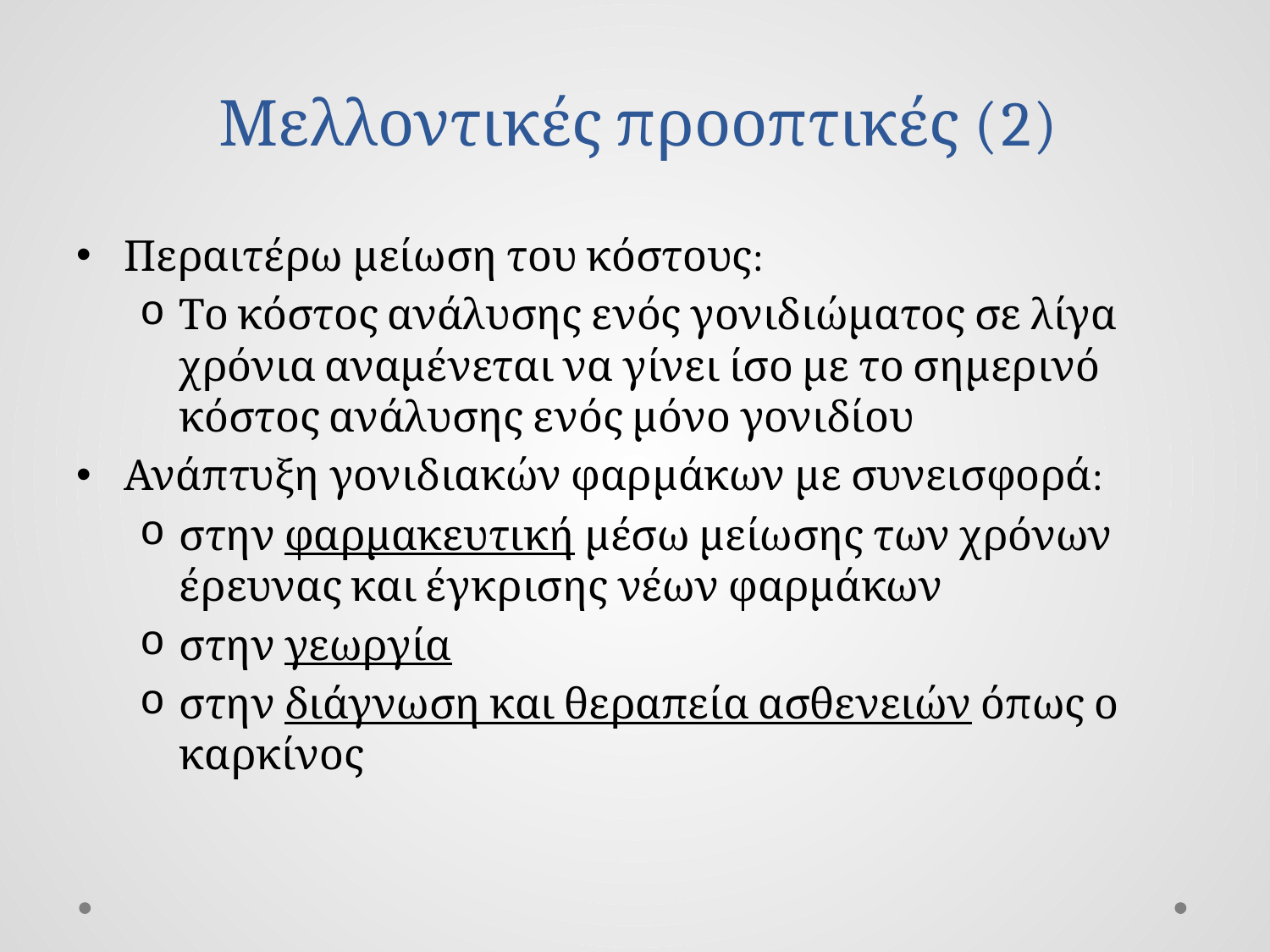

# Μελλοντικές προοπτικές (2)
Περαιτέρω μείωση του κόστους:
Το κόστος ανάλυσης ενός γονιδιώματος σε λίγα χρόνια αναμένεται να γίνει ίσο με το σημερινό κόστος ανάλυσης ενός μόνο γονιδίου
Ανάπτυξη γονιδιακών φαρμάκων με συνεισφορά:
στην φαρμακευτική μέσω μείωσης των χρόνων έρευνας και έγκρισης νέων φαρμάκων
στην γεωργία
στην διάγνωση και θεραπεία ασθενειών όπως ο καρκίνος